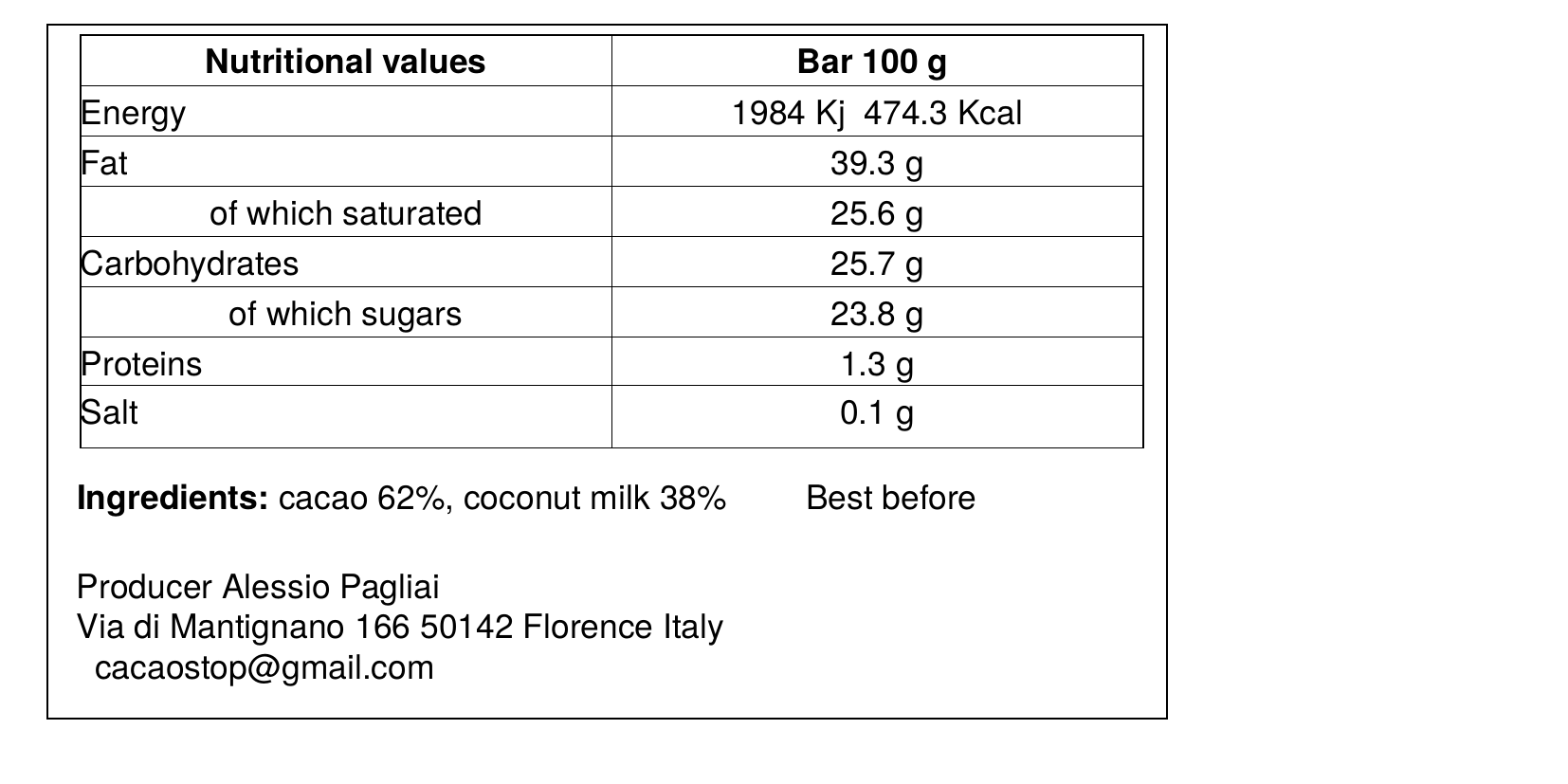

| Nutritional values | Bar 100 g |
| --- | --- |
| Energy | 1984 Kj 474.3 Kcal |
| Fat | 39.3 g |
| of which saturated | 25.6 g |
| Carbohydrates | 25.7 g |
| of which sugars | 23.8 g |
| Proteins | 1.3 g |
| Salt | 0.1 g |

Ingredients: cacao 62%, coconut milk 38%
Best before
Producer Alessio Pagliai
Via di Mantignano 166 50142 Florence Italy     cacaostop@gmail.com